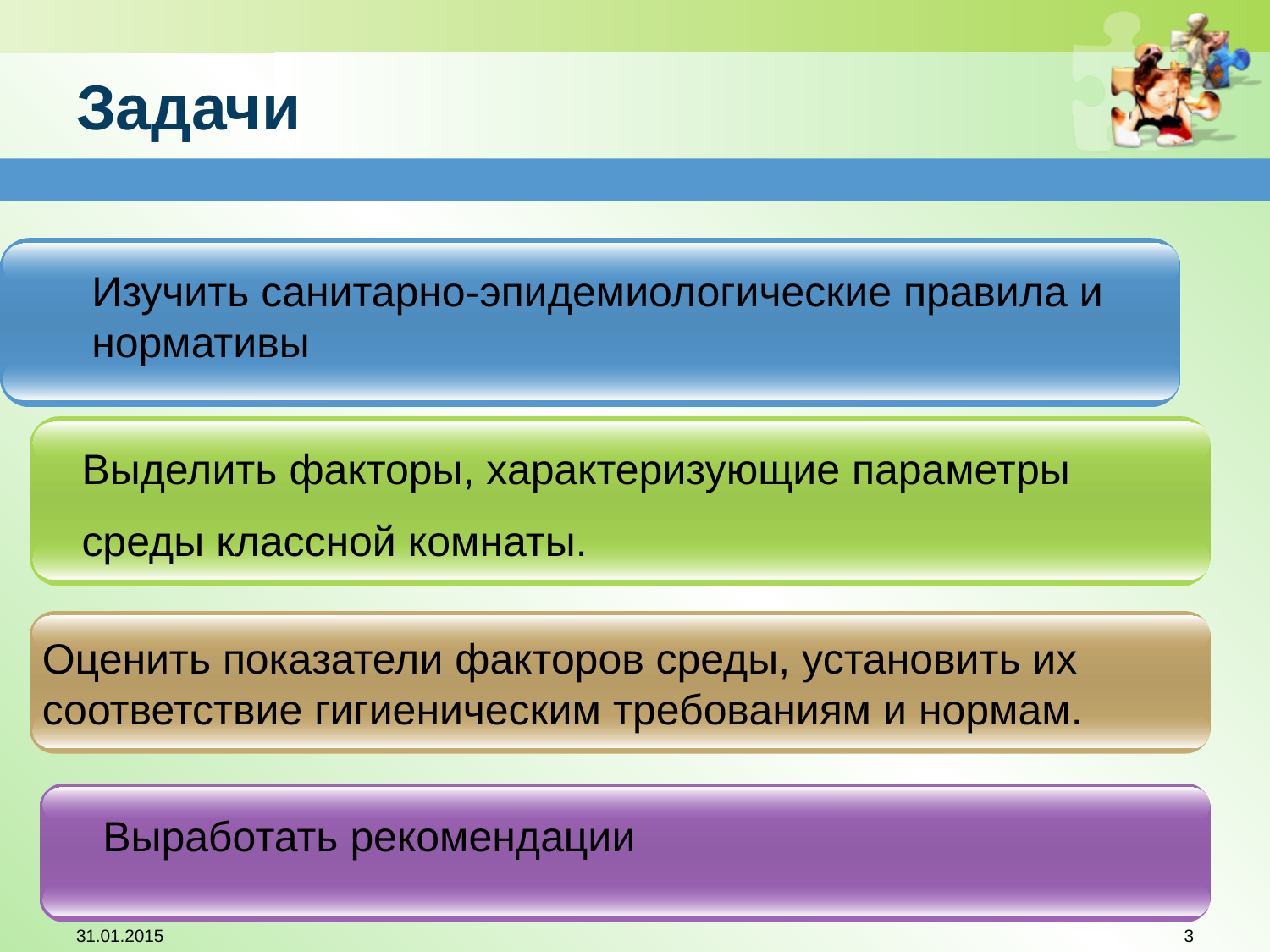

# Задачи

Изучить санитарно-эпидемиологические правила и
нормативы

Выделить факторы, характеризующие параметры
среды классной комнаты.

Оценить показатели факторов среды, установить их
соответствие гигиеническим требованиям и нормам.

Выработать рекомендации
31.01.2015
3